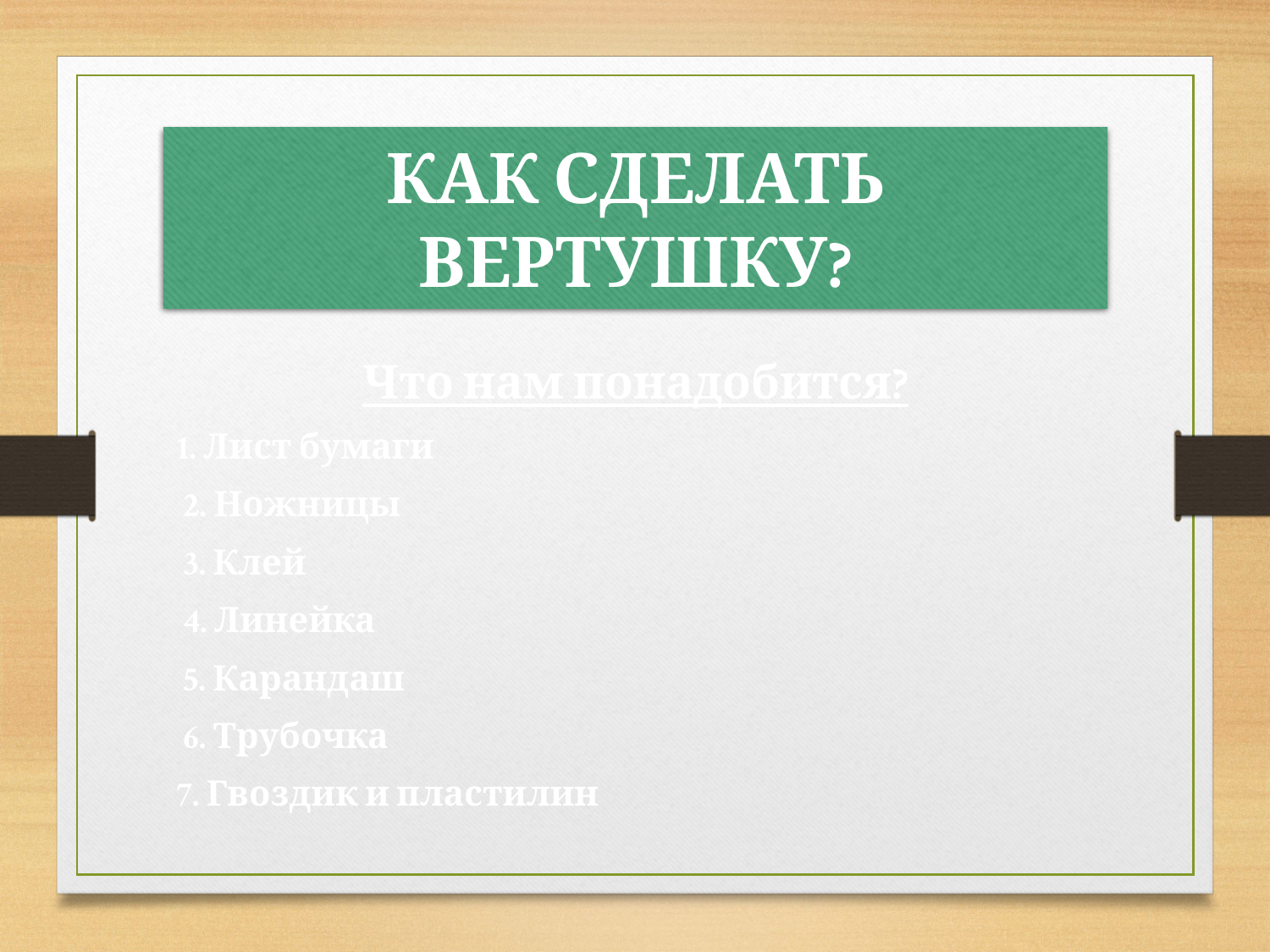

# КАК СДЕЛАТЬ ВЕРТУШКУ?
Что нам понадобится?
1. Лист бумаги
 2. Ножницы
 3. Клей
 4. Линейка
 5. Карандаш
 6. Трубочка
7. Гвоздик и пластилин